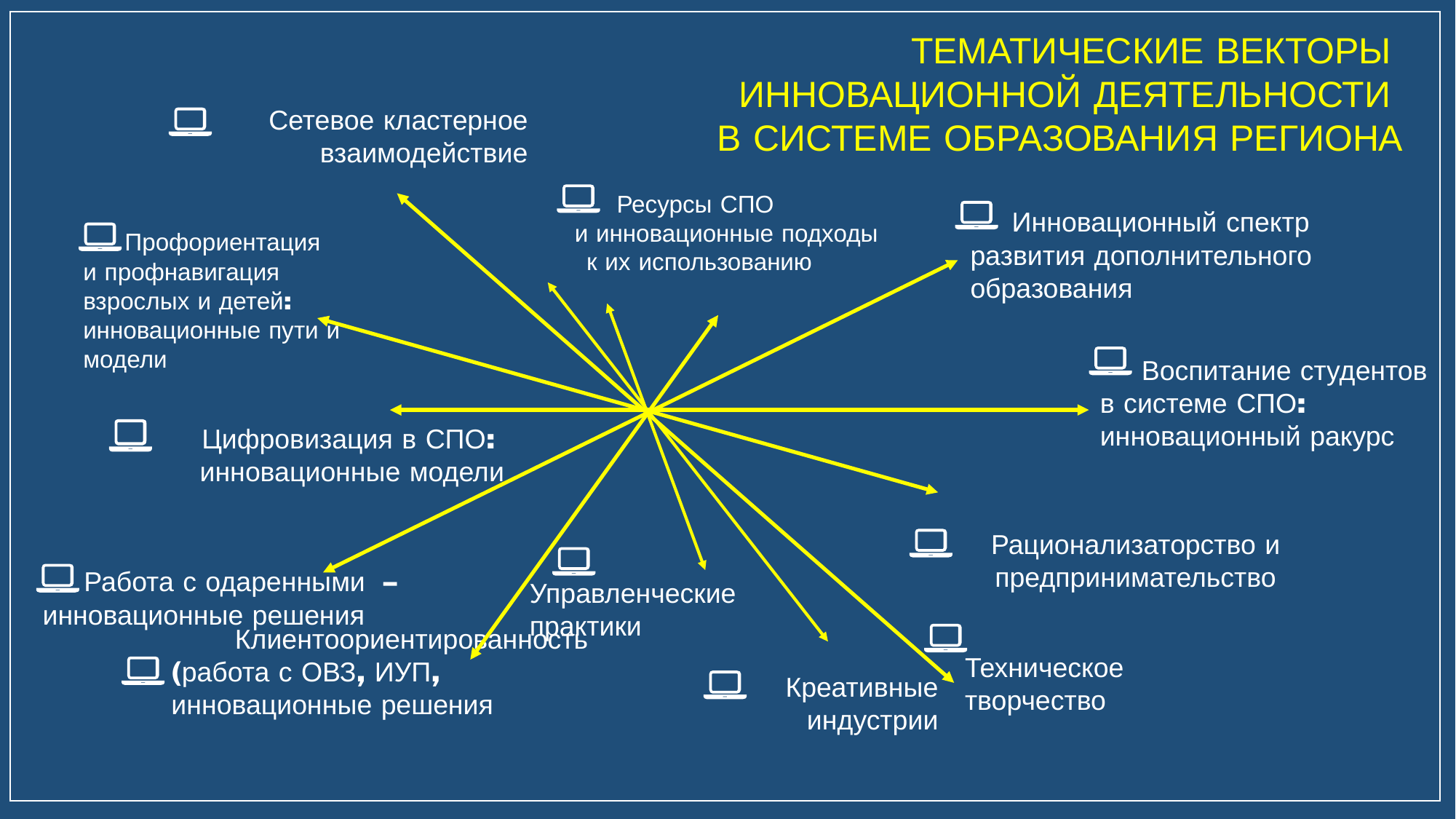

ТЕМАТИЧЕСКИЕ ВЕКТОРЫ
ИННОВАЦИОННОЙ ДЕЯТЕЛЬНОСТИ
В СИСТЕМЕ ОБРАЗОВАНИЯ РЕГИОНА
Сетевое кластерное
взаимодействие

Ресурсы СПО
и инновационные подходы
к их использованию

      Инновационный спектр развития дополнительного образования

      Профориентация
и профнавигация
взрослых и детей:
инновационные пути и модели

   Цифровизация в СПО:
инновационные модели

Рационализаторство и предпринимательство

      Работа с одаренными  – инновационные решения

Управленческие
практики
       Клиентоориентированность (работа с ОВЗ, ИУП, инновационные решения

Техническое творчество

Креативные индустрии

      Воспитание студентов в системе СПО:
инновационный ракурс